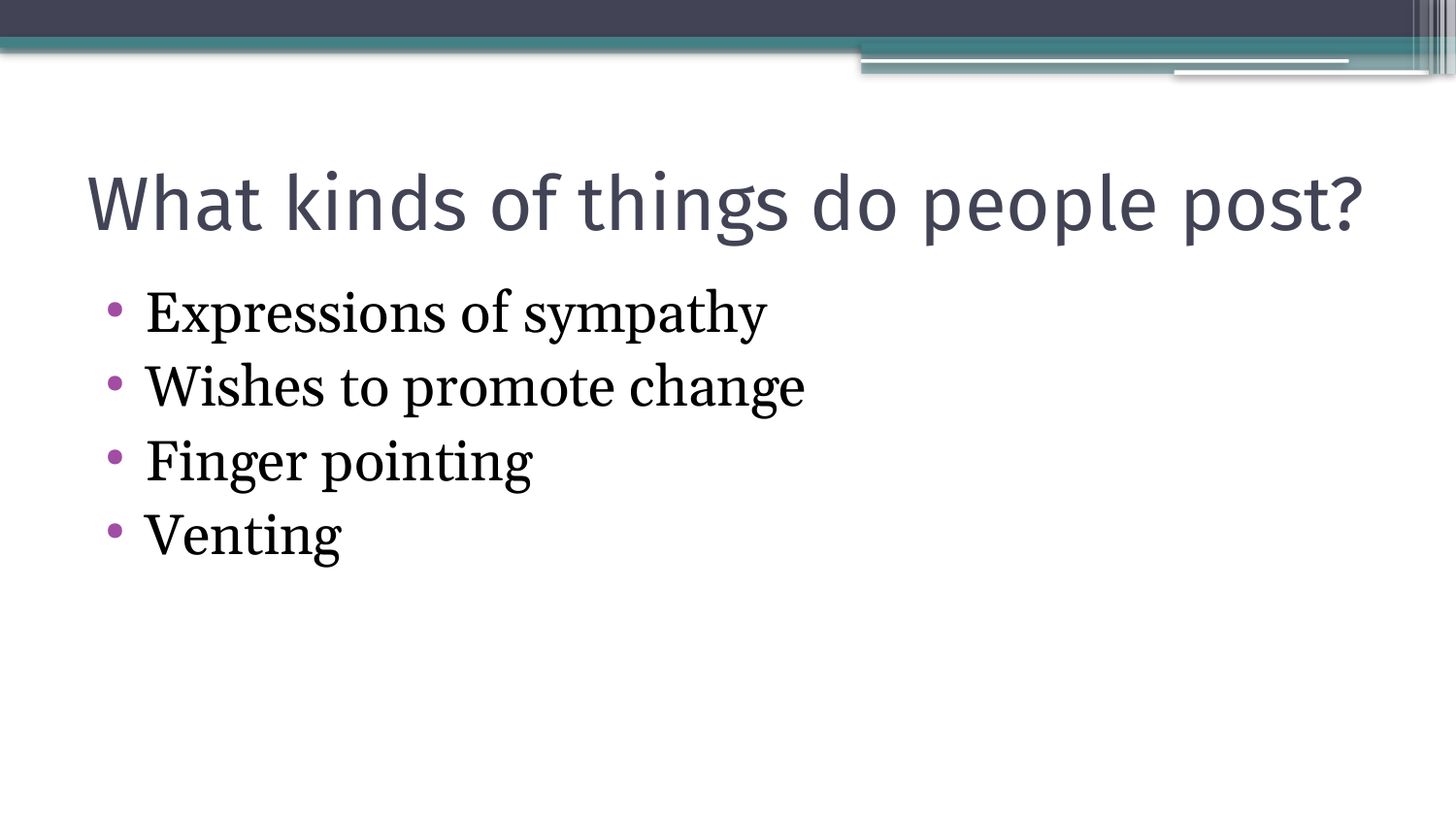

# What kinds of things do people post?
Expressions of sympathy
Wishes to promote change
Finger pointing
Venting